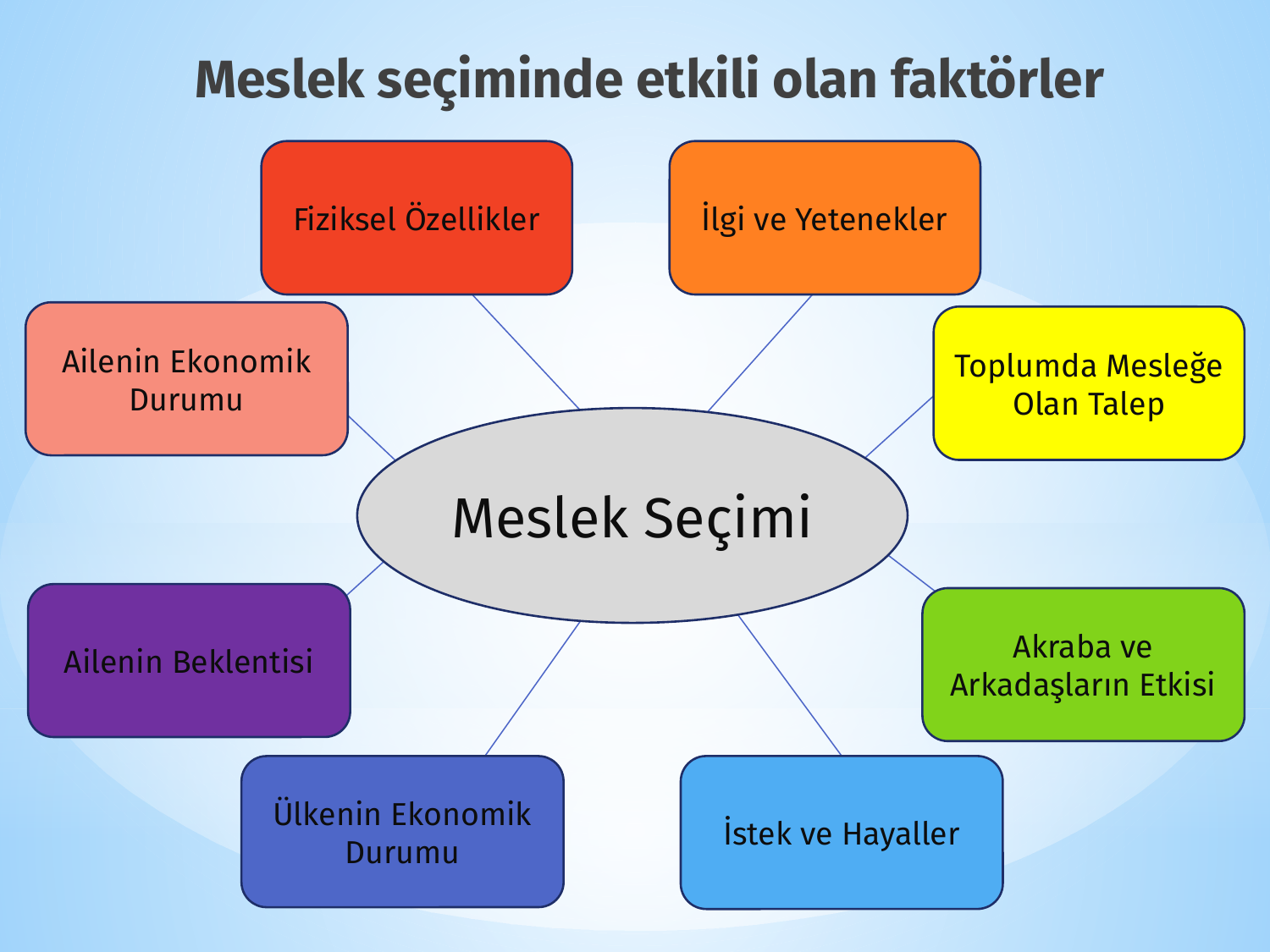

Meslek seçiminde etkili olan faktörler
Fiziksel Özellikler
İlgi ve Yetenekler
Ailenin Ekonomik Durumu
Toplumda Mesleğe Olan Talep
Meslek Seçimi
Ailenin Beklentisi
Akraba ve Arkadaşların Etkisi
#
Ülkenin Ekonomik Durumu
İstek ve Hayaller